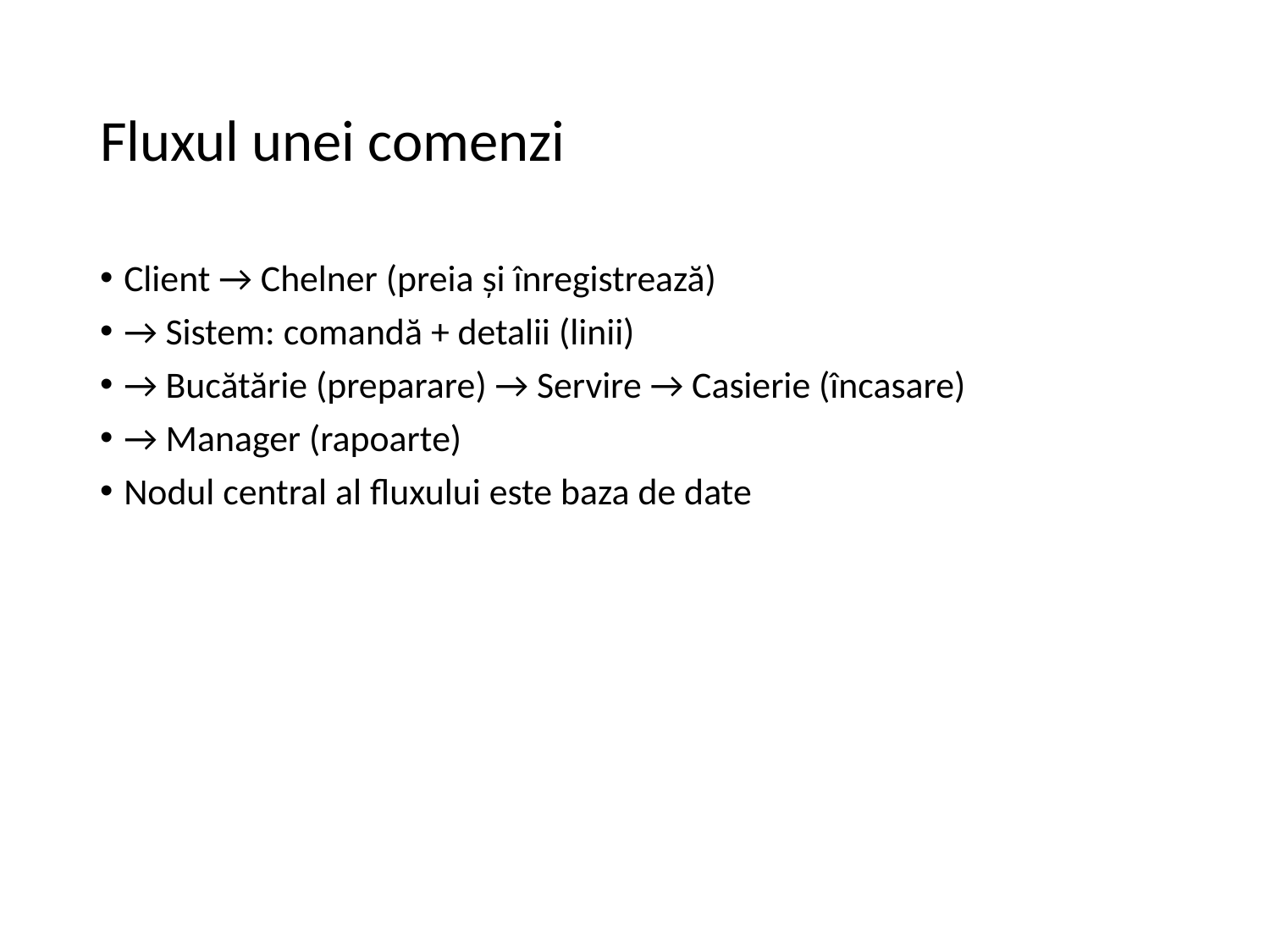

# Fluxul unei comenzi
Client → Chelner (preia și înregistrează)
→ Sistem: comandă + detalii (linii)
→ Bucătărie (preparare) → Servire → Casierie (încasare)
→ Manager (rapoarte)
Nodul central al fluxului este baza de date